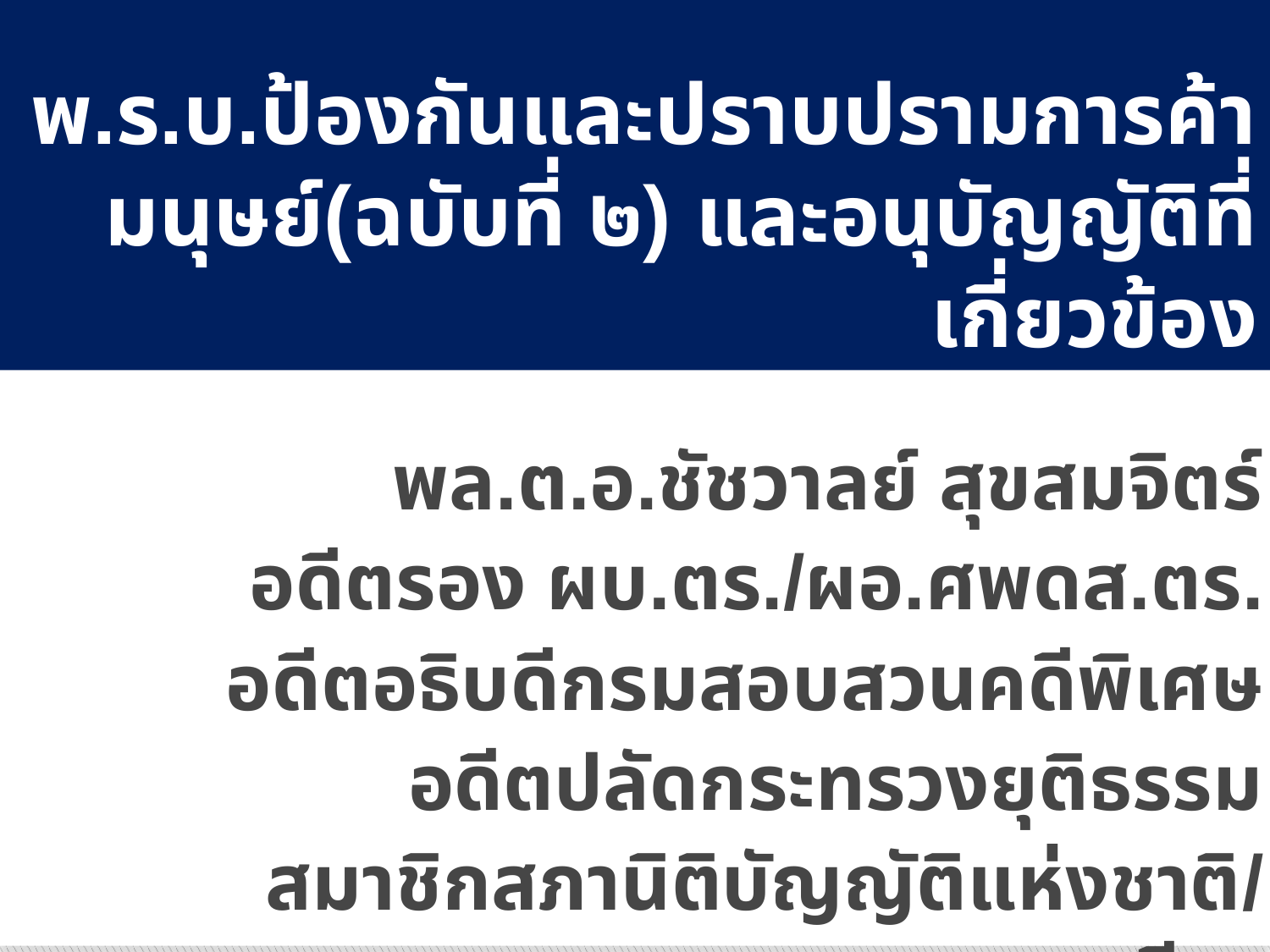

# พ.ร.บ.ป้องกันและปราบปรามการค้ามนุษย์(ฉบับที่ ๒) และอนุบัญญัติที่เกี่ยวข้อง
พล.ต.อ.ชัชวาลย์ สุขสมจิตร์
อดีตรอง ผบ.ตร./ผอ.ศพดส.ตร.
อดีตอธิบดีกรมสอบสวนคดีพิเศษ
อดีตปลัดกระทรวงยุติธรรม
สมาชิกสภานิติบัญญัติแห่งชาติ/กรรมการกฤษฎีกา